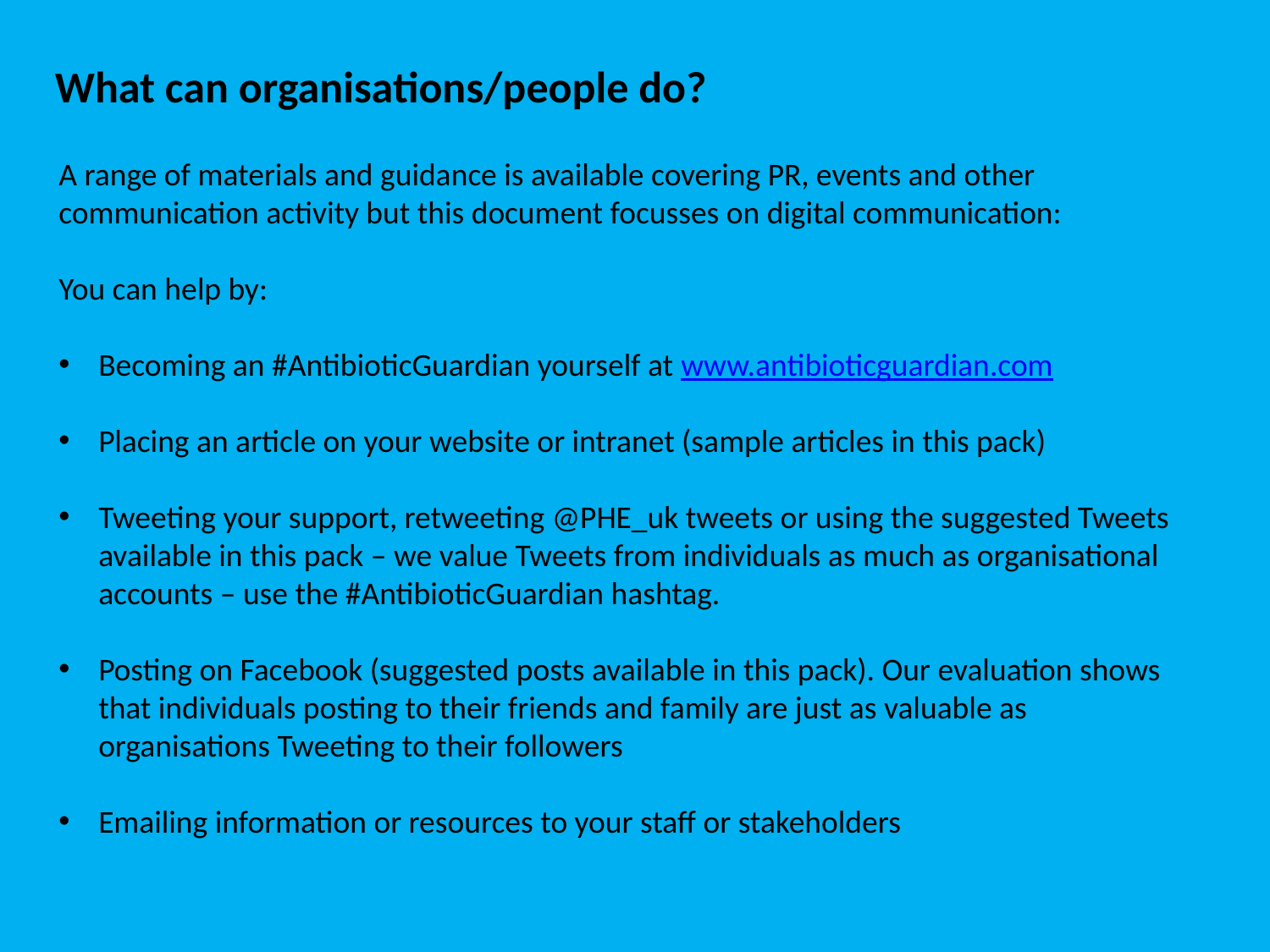

What can organisations/people do?
A range of materials and guidance is available covering PR, events and other communication activity but this document focusses on digital communication:

You can help by:

Becoming an #AntibioticGuardian yourself at www.antibioticguardian.com

Placing an article on your website or intranet (sample articles in this pack)

Tweeting your support, retweeting @PHE_uk tweets or using the suggested Tweets available in this pack – we value Tweets from individuals as much as organisational accounts – use the #AntibioticGuardian hashtag.

Posting on Facebook (suggested posts available in this pack). Our evaluation shows that individuals posting to their friends and family are just as valuable as organisations Tweeting to their followers

Emailing information or resources to your staff or stakeholders